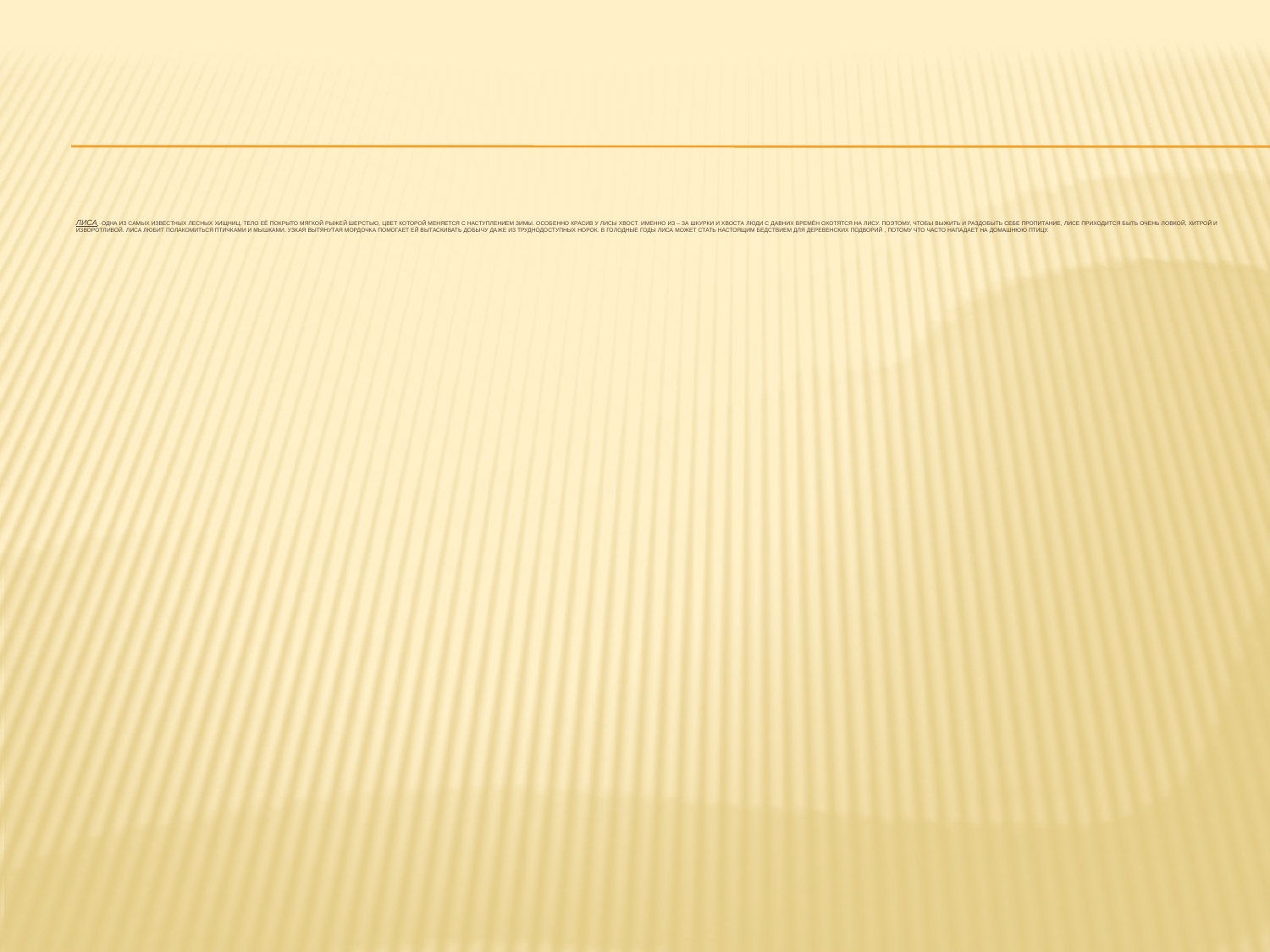

# Лиса  - одна из самых известных лесных хищниц. Тело её покрыто мягкой рыжей шерстью, цвет которой меняется с наступлением зимы. Особенно красив у лисы хвост. Именно из – за шкурки и хвоста люди с давних времён охотятся на лису. Поэтому, чтобы выжить и раздобыть себе пропитание, лисе приходится быть очень ловкой, хитрой и изворотливой. Лиса любит полакомиться птичками и мышками. Узкая вытянутая мордочка помогает ей вытаскивать добычу даже из труднодоступных норок. В голодные годы лиса может стать настоящим бедствием для деревенских подворий , потому что часто нападает на домашнюю птицу.